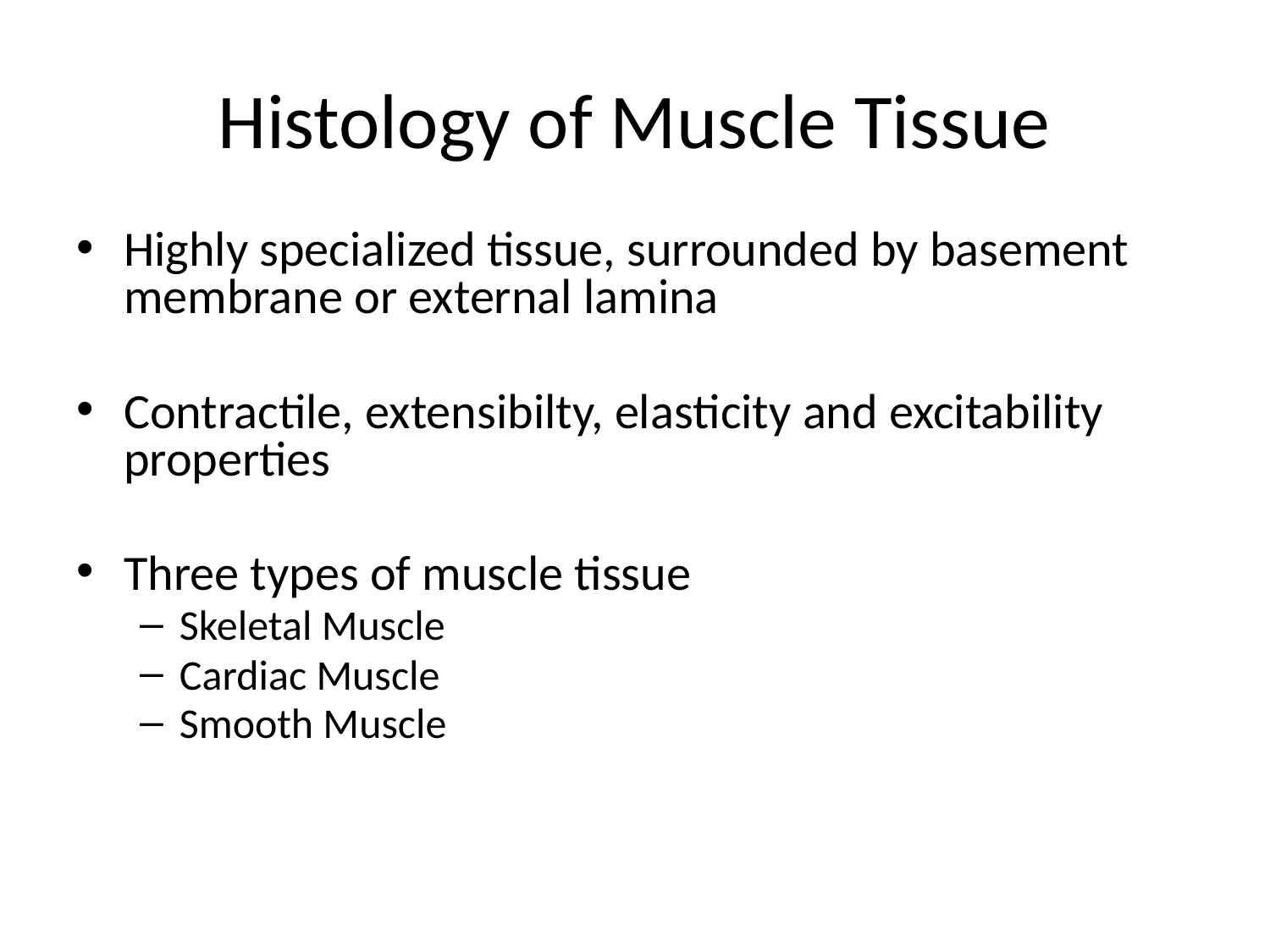

# Histology of Muscle Tissue
Highly specialized tissue, surrounded by basement membrane or external lamina

Contractile, extensibilty, elasticity and excitability properties

Three types of muscle tissue
Skeletal Muscle
Cardiac Muscle
Smooth Muscle